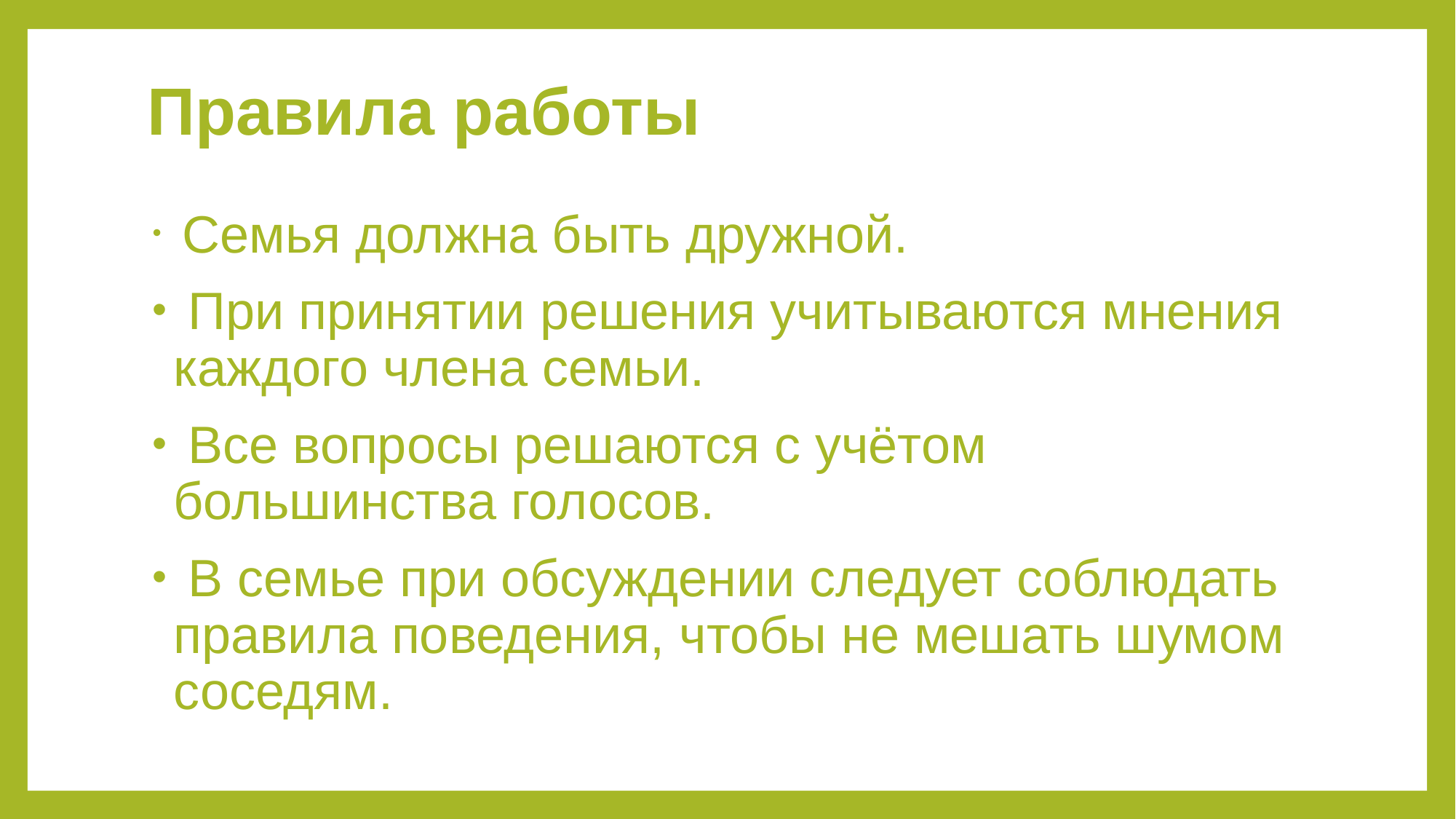

# Правила работы

 Семья должна быть дружной.
 При принятии решения учитываются мнения каждого члена семьи.
 Все вопросы решаются с учётом большинства голосов.
 В семье при обсуждении следует соблюдать правила поведения, чтобы не мешать шумом соседям.